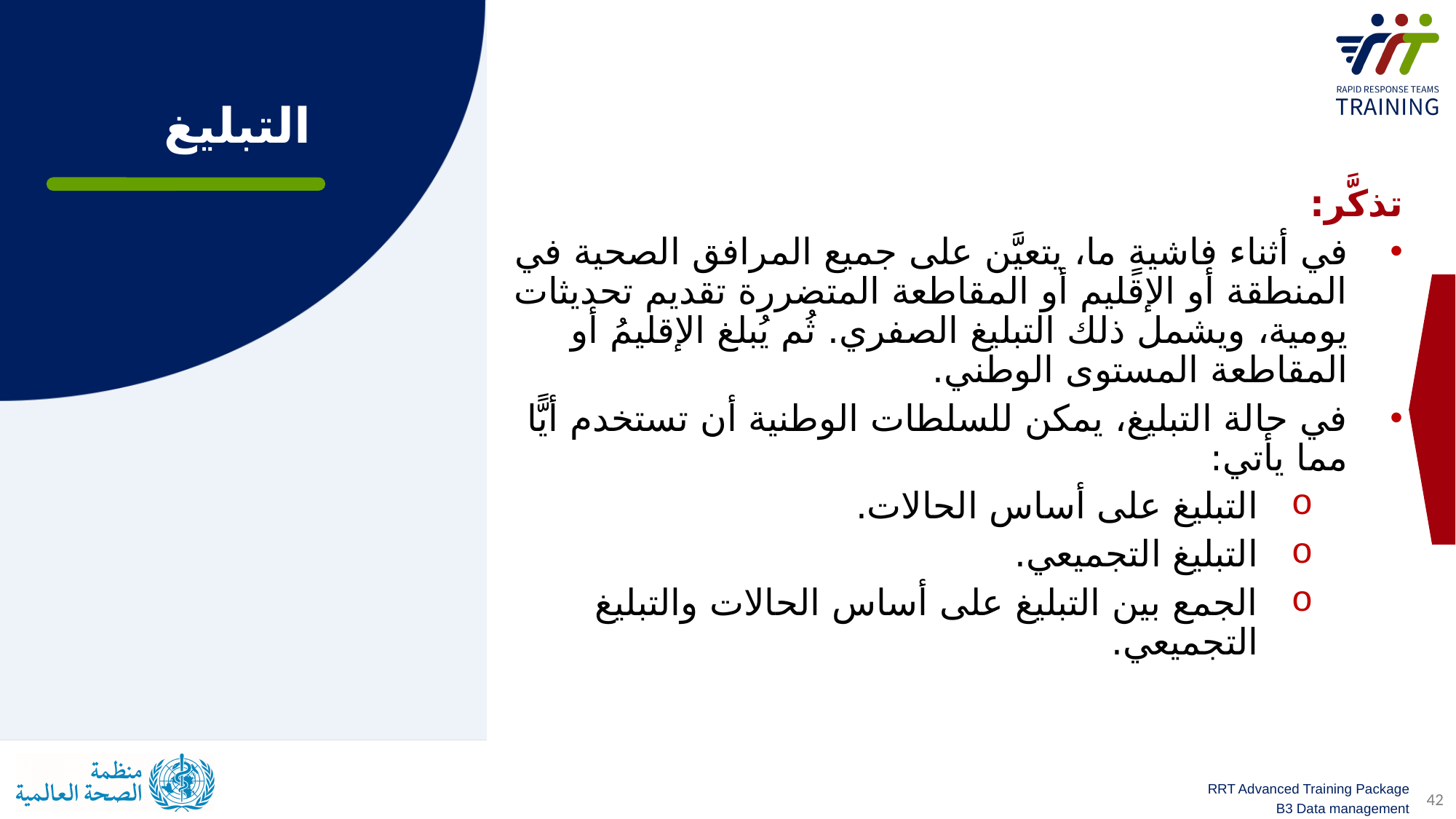

التبليغ
تذكَّر:
في أثناء فاشيةٍ ما، يتعيَّن على جميع المرافق الصحية في المنطقة أو الإقليم أو المقاطعة المتضررة تقديم تحديثات يومية، ويشمل ذلك التبليغ الصفري. ثُم يُبلغ الإقليمُ أو المقاطعة المستوى الوطني.
في حالة التبليغ، يمكن للسلطات الوطنية أن تستخدم أيًّا مما يأتي:
التبليغ على أساس الحالات.
التبليغ التجميعي.
الجمع بين التبليغ على أساس الحالات والتبليغ التجميعي.